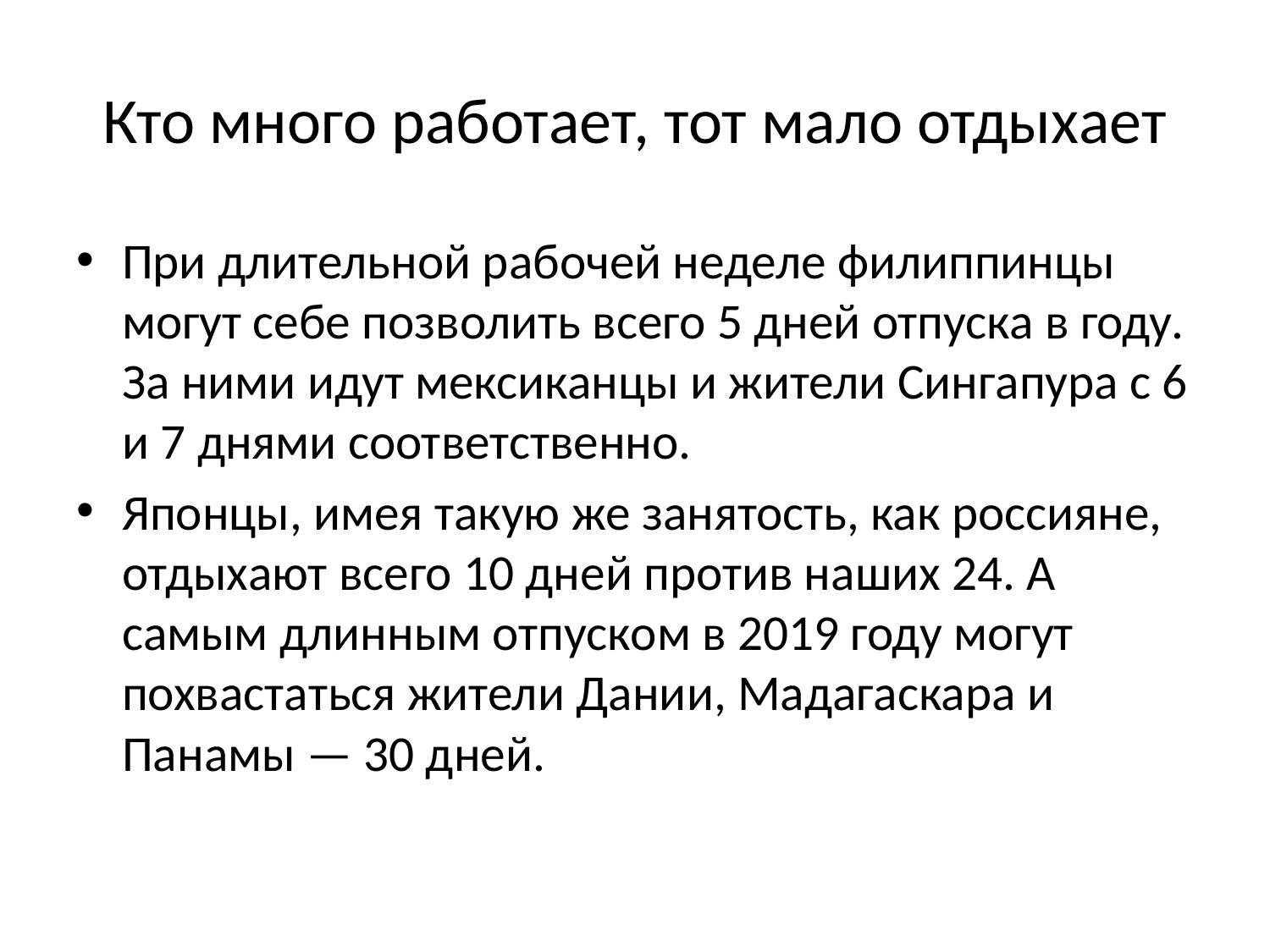

# Кто много работает, тот мало отдыхает
При длительной рабочей неделе филиппинцы могут себе позволить всего 5 дней отпуска в году. За ними идут мексиканцы и жители Сингапура с 6 и 7 днями соответственно.
Японцы, имея такую же занятость, как россияне, отдыхают всего 10 дней против наших 24. А самым длинным отпуском в 2019 году могут похвастаться жители Дании, Мадагаскара и Панамы — 30 дней.